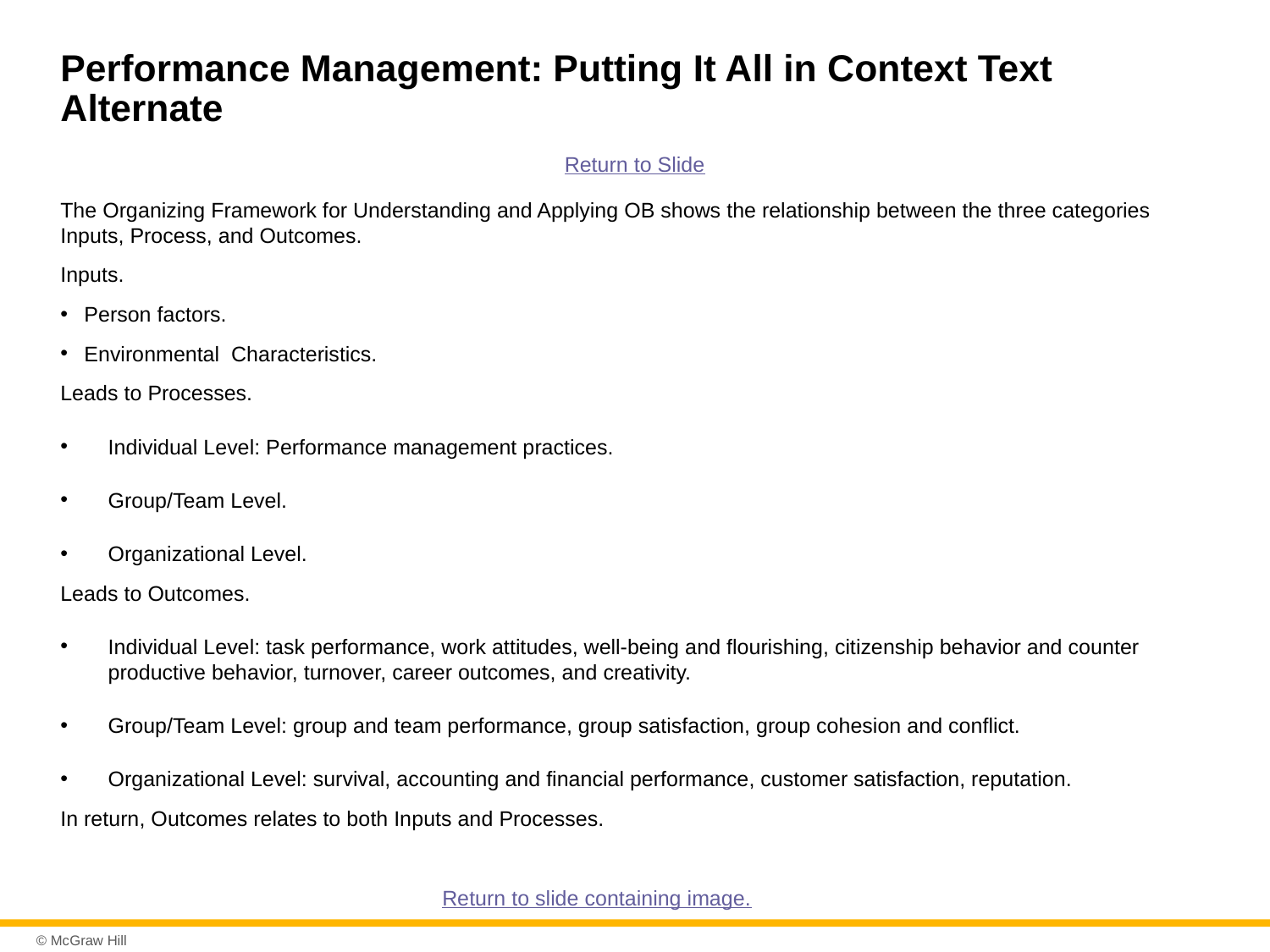

# Performance Management: Putting It All in Context Text Alternate
Return to Slide
The Organizing Framework for Understanding and Applying OB shows the relationship between the three categories Inputs, Process, and Outcomes.
Inputs.
Person factors.
Environmental  Characteristics.
Leads to Processes.
Individual Level: Performance management practices.
Group/Team Level.
Organizational Level.
Leads to Outcomes.
Individual Level: task performance, work attitudes, well-being and flourishing, citizenship behavior and counter productive behavior, turnover, career outcomes, and creativity.
Group/Team Level: group and team performance, group satisfaction, group cohesion and conflict.
Organizational Level: survival, accounting and financial performance, customer satisfaction, reputation.
In return, Outcomes relates to both Inputs and Processes.

Return to slide containing image.